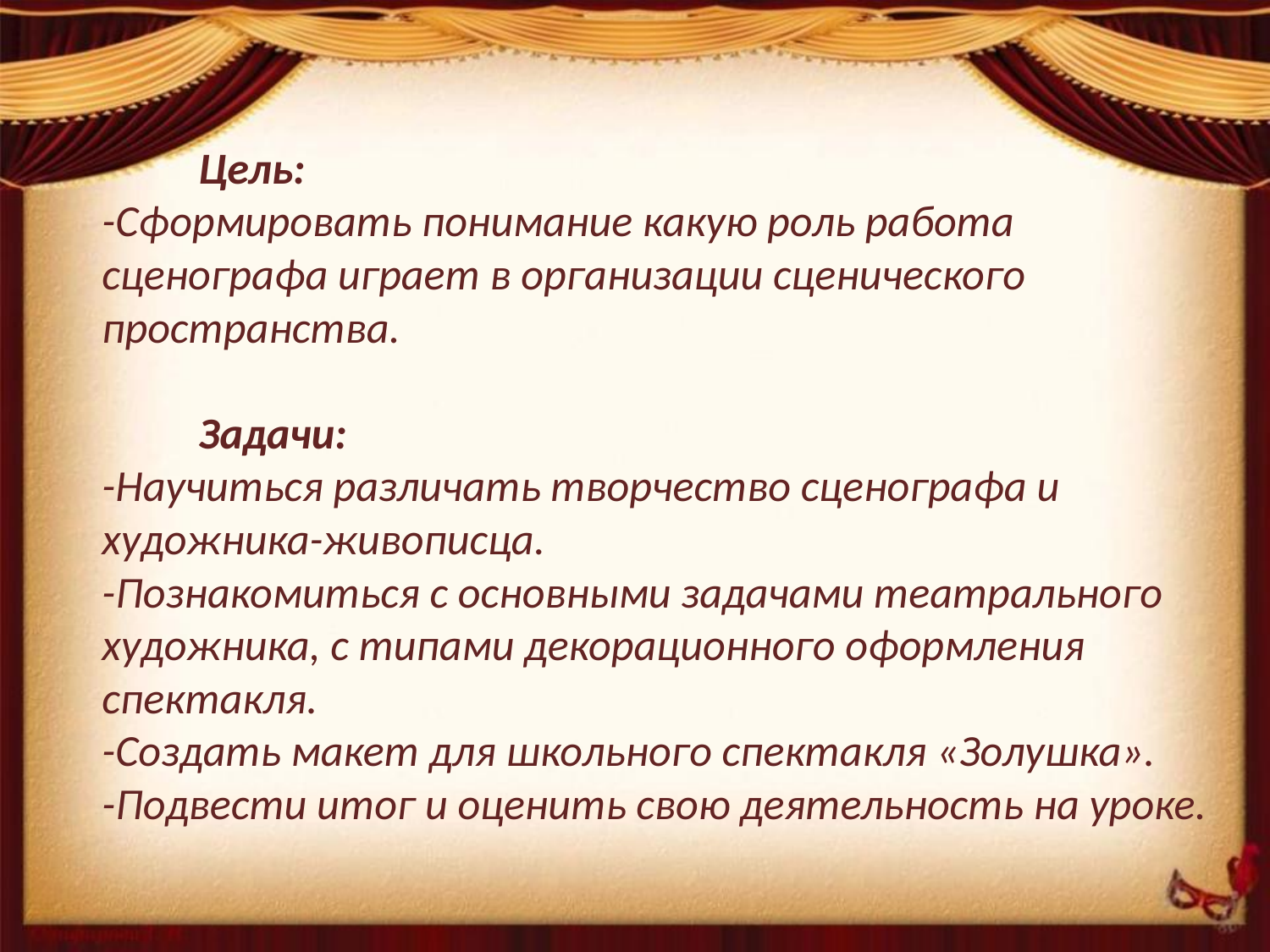

Цель:
-Сформировать понимание какую роль работа сценографа играет в организации сценического пространства.

	Задачи:
-Научиться различать творчество сценографа и художника-живописца.
-Познакомиться с основными задачами театрального художника, с типами декорационного оформления спектакля.
-Создать макет для школьного спектакля «Золушка».
-Подвести итог и оценить свою деятельность на уроке.